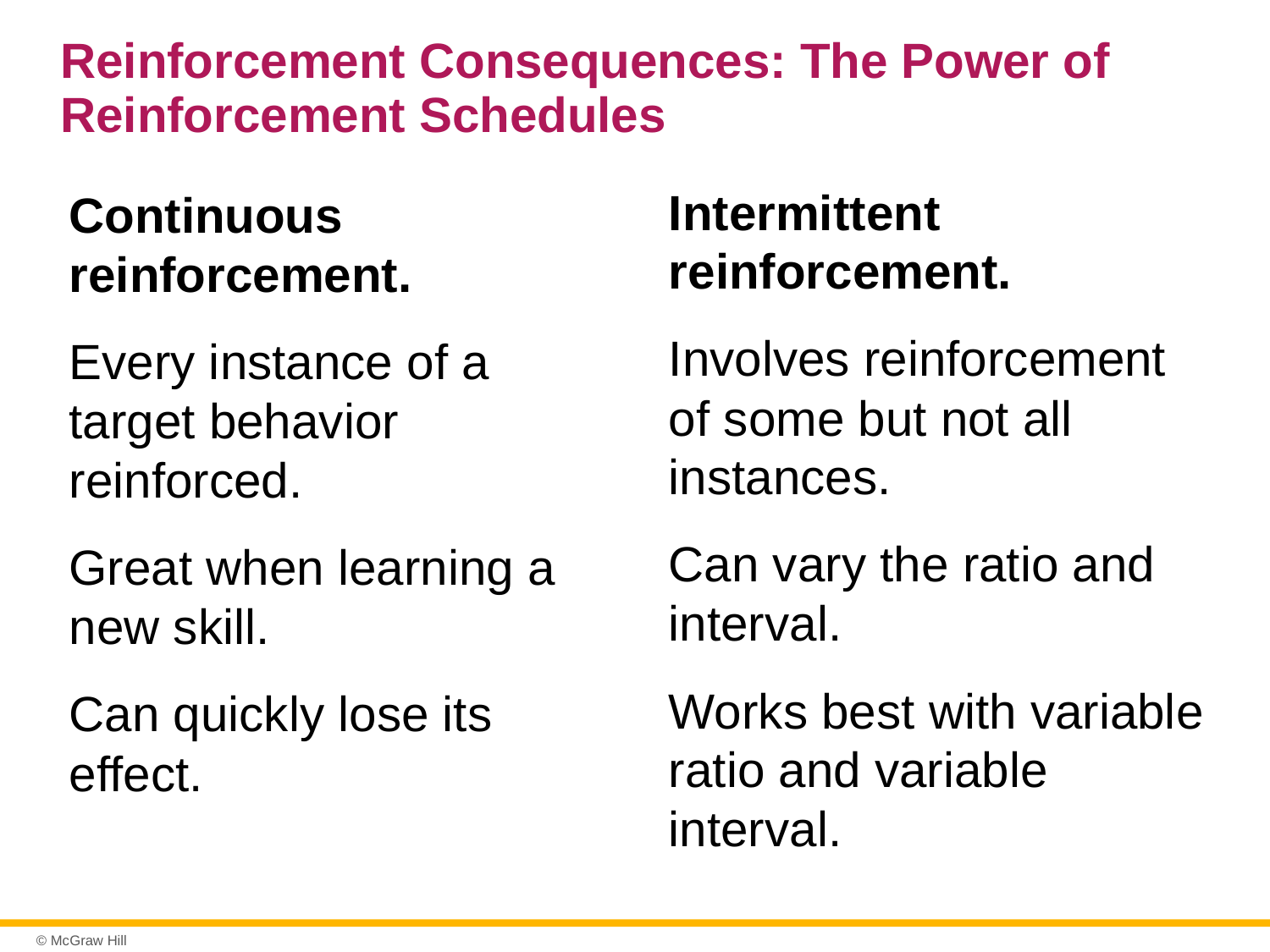

# Reinforcement Consequences: The Power of Reinforcement Schedules
Intermittent reinforcement.
Involves reinforcement of some but not all instances.
Can vary the ratio and interval.
Works best with variable ratio and variable interval.
Continuous reinforcement.
Every instance of a target behavior reinforced.
Great when learning a new skill.
Can quickly lose its effect.